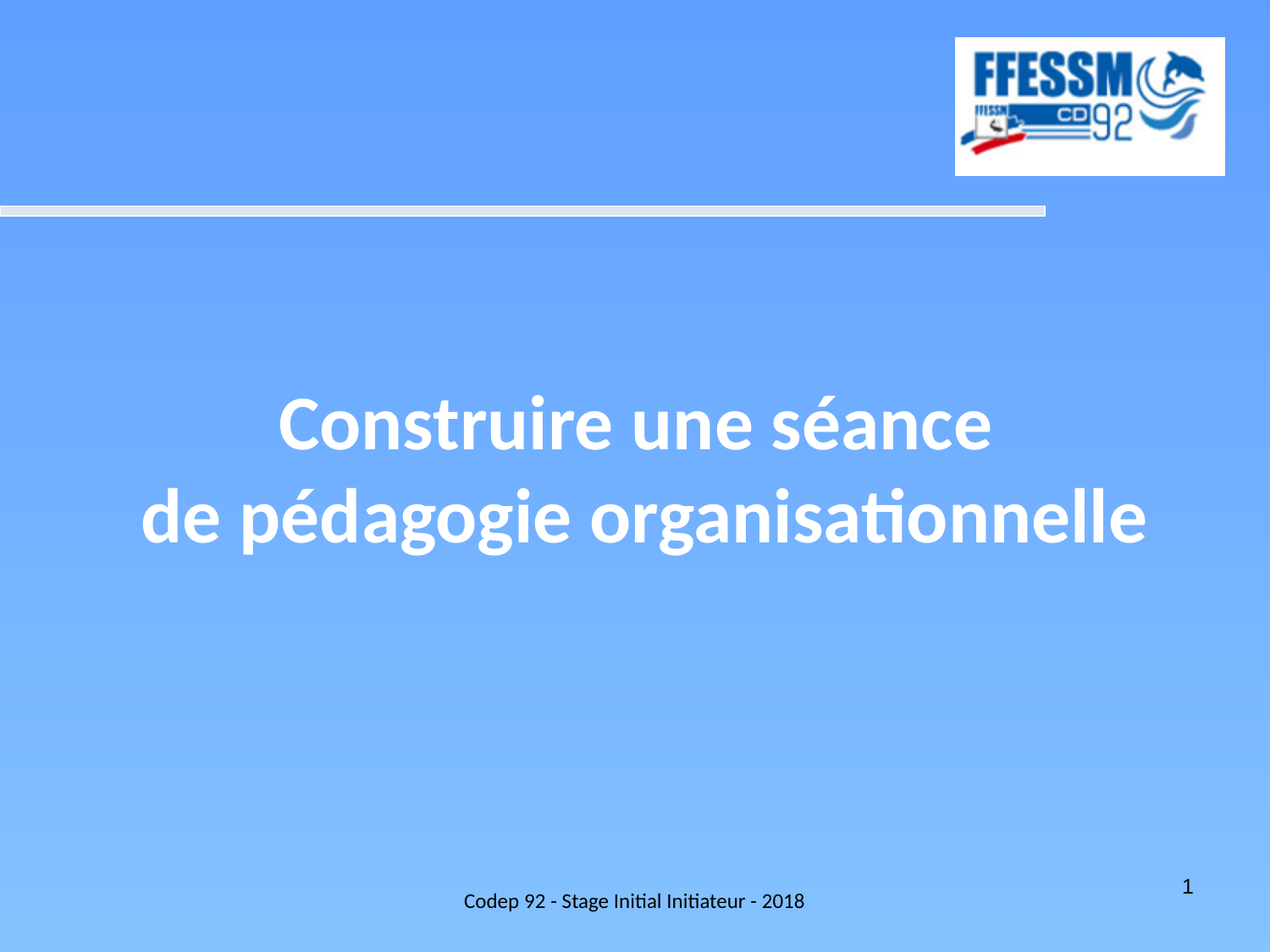

Construire une séance
de pédagogie organisationnelle
Codep 92 - Stage Initial Initiateur - 2018
1